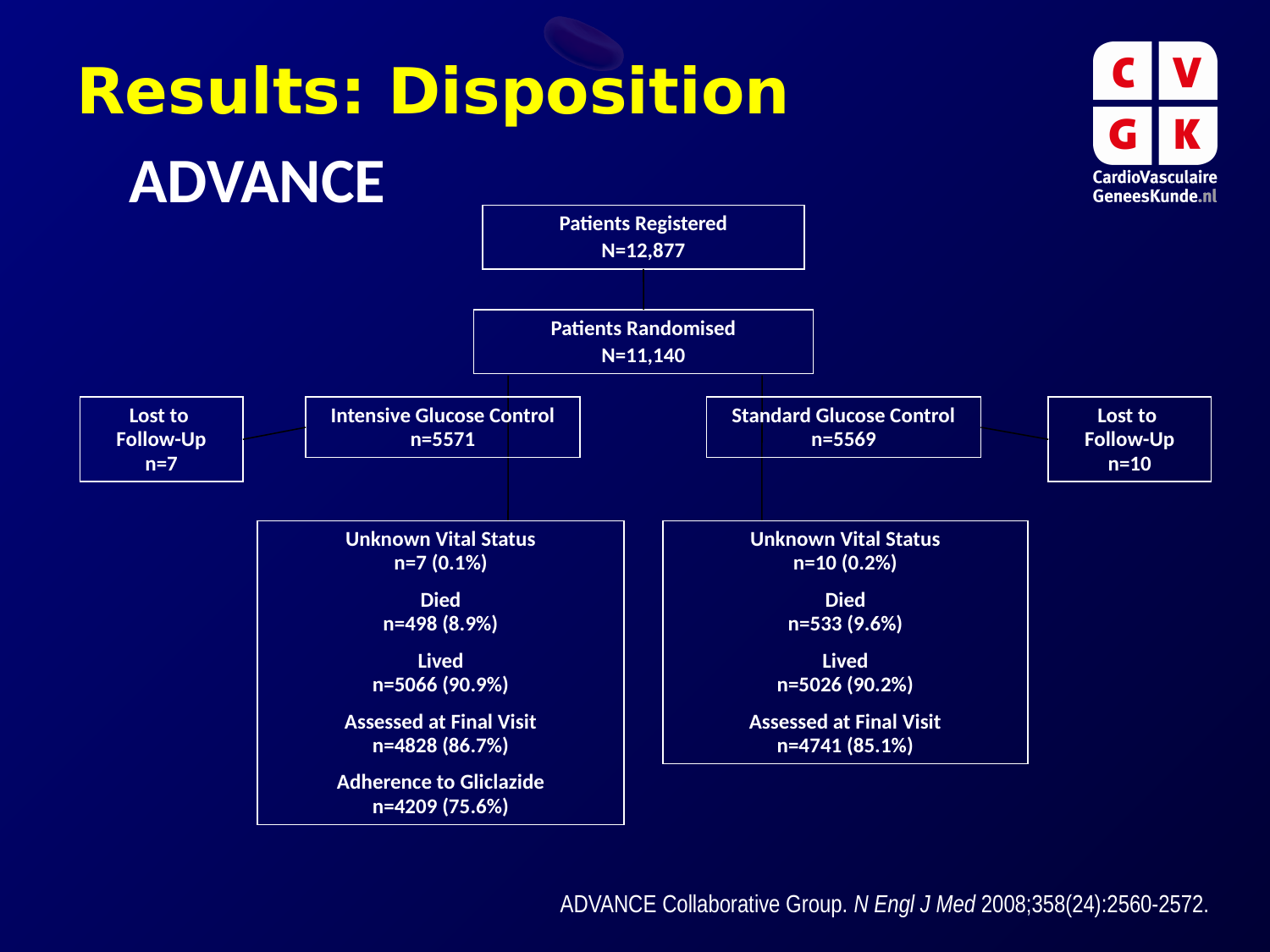

Results: Disposition
ADVANCE
Patients Registered
N=12,877
Patients Randomised
N=11,140
Lost to
Follow-Up
n=7
Intensive Glucose Control
n=5571
Standard Glucose Control
n=5569
Lost to
Follow-Up
n=10
Unknown Vital Status
n=7 (0.1%)
Died
n=498 (8.9%)
Lived
n=5066 (90.9%)
Assessed at Final Visit
n=4828 (86.7%)
Adherence to Gliclazide
n=4209 (75.6%)
Unknown Vital Status
n=10 (0.2%)
Died
n=533 (9.6%)
Lived
n=5026 (90.2%)
Assessed at Final Visit
n=4741 (85.1%)
 ADVANCE Collaborative Group. N Engl J Med 2008;358(24):2560-2572.